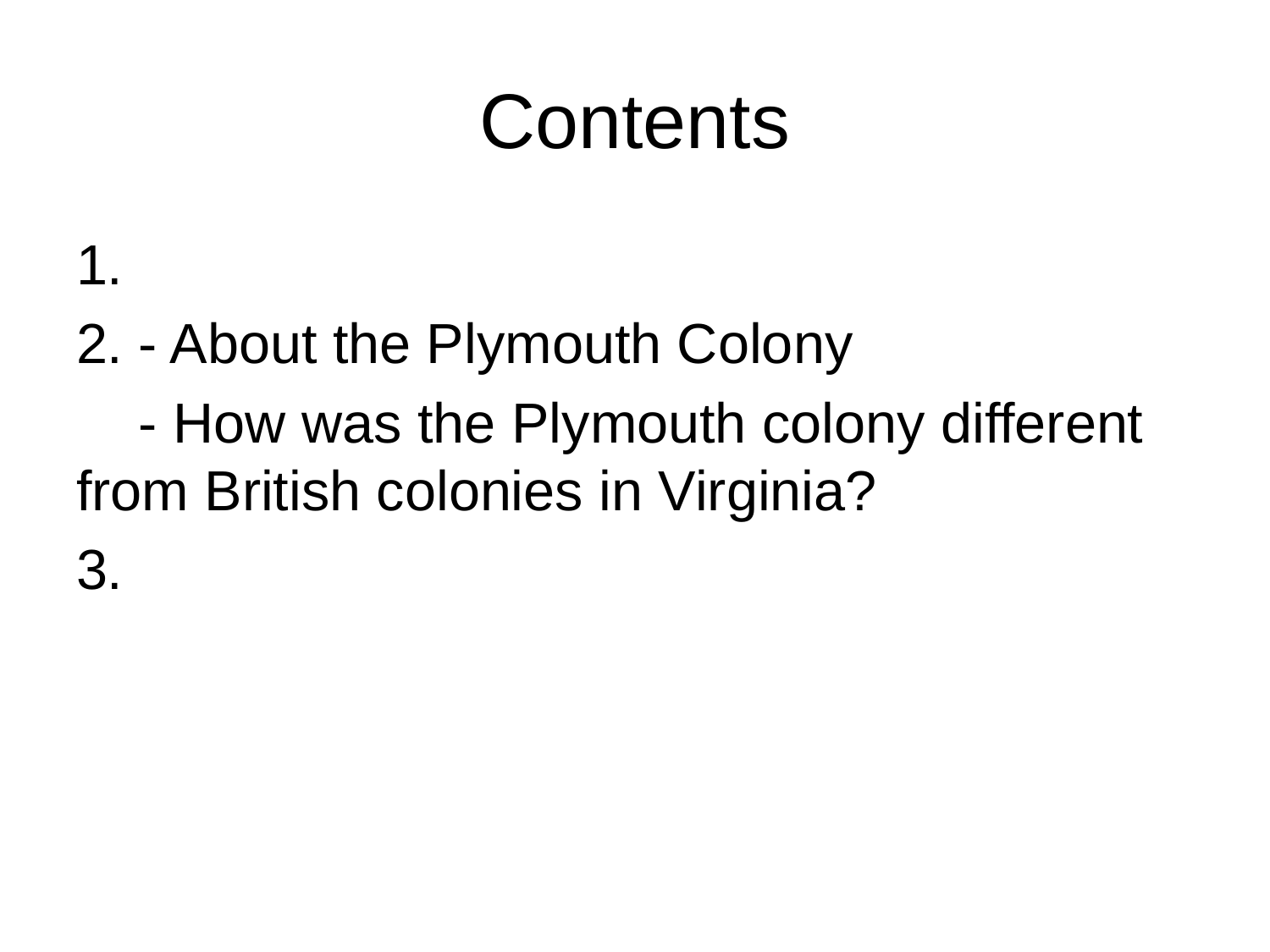

# Contents
1.
2. - About the Plymouth Colony
    - How was the Plymouth colony different from British colonies in Virginia?
3.